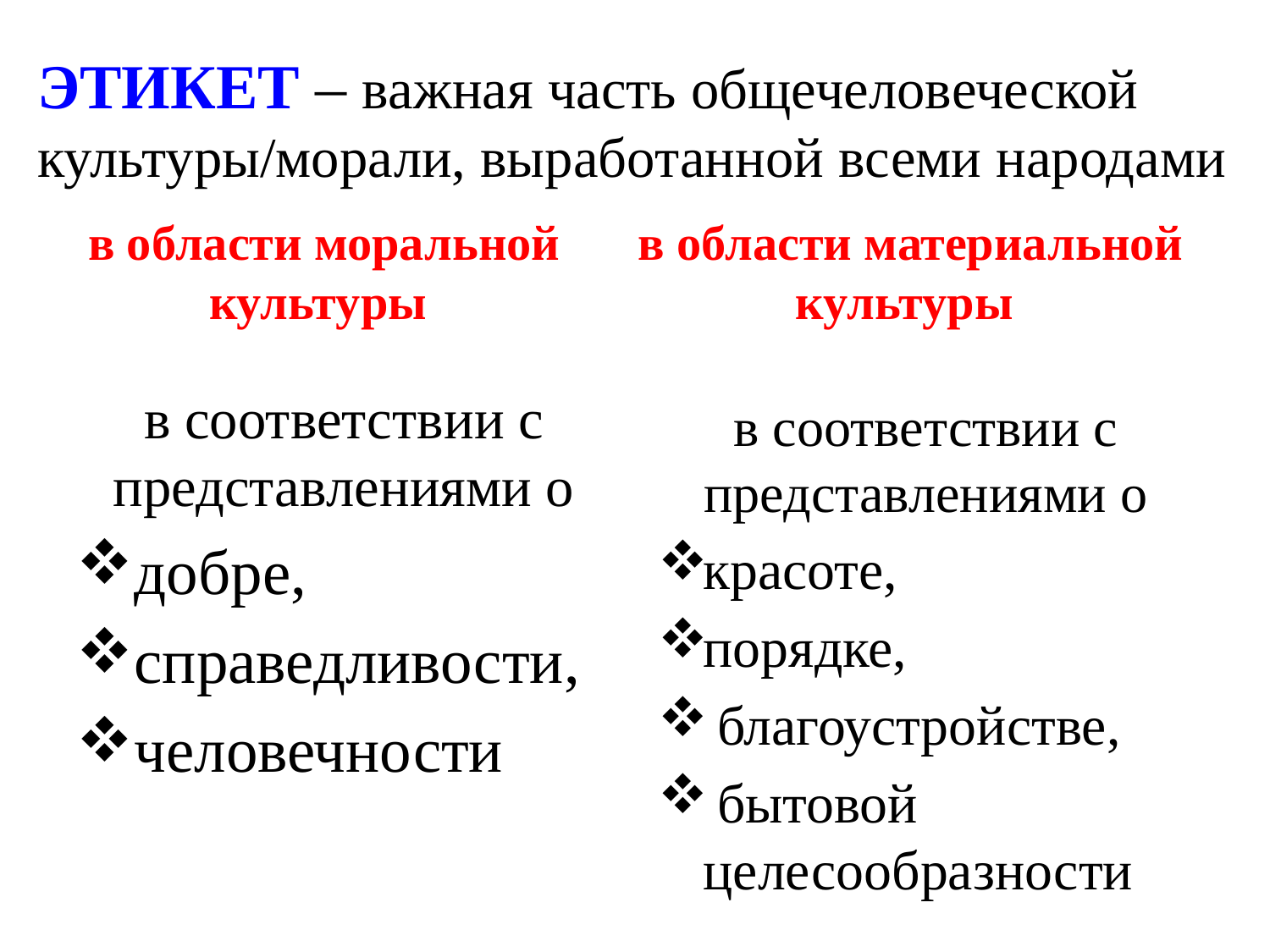

# ЭТИКЕТ – важная часть общечеловеческой культуры/морали, выработанной всеми народами
в области материальной культуры
в области моральной культуры
в соответствии с представлениями о
добре,
справедливости,
человечности
в соответствии с представлениями о
красоте,
порядке,
 благоустройстве,
 бытовой целесообразности